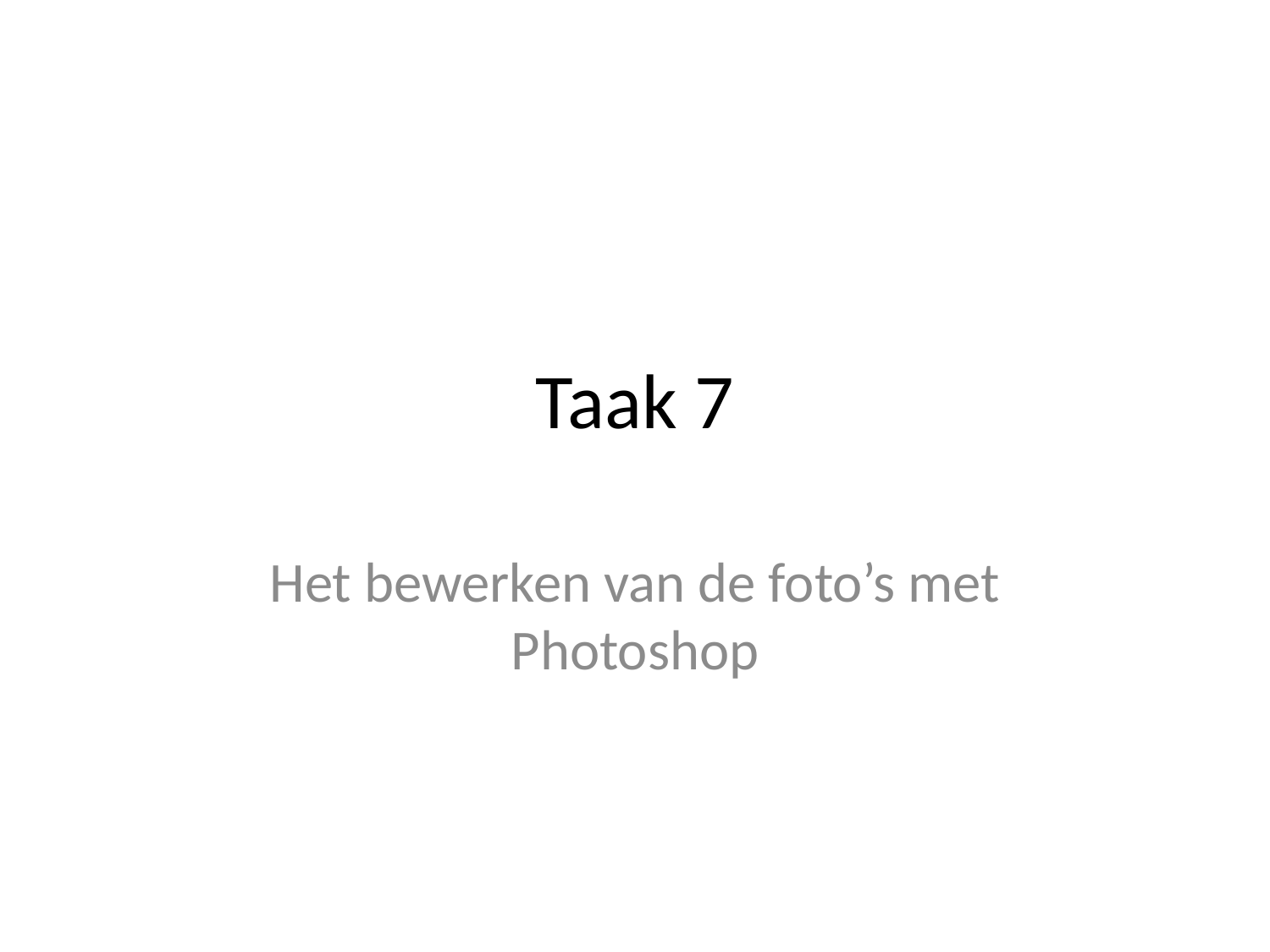

# Taak 7
Het bewerken van de foto’s met Photoshop